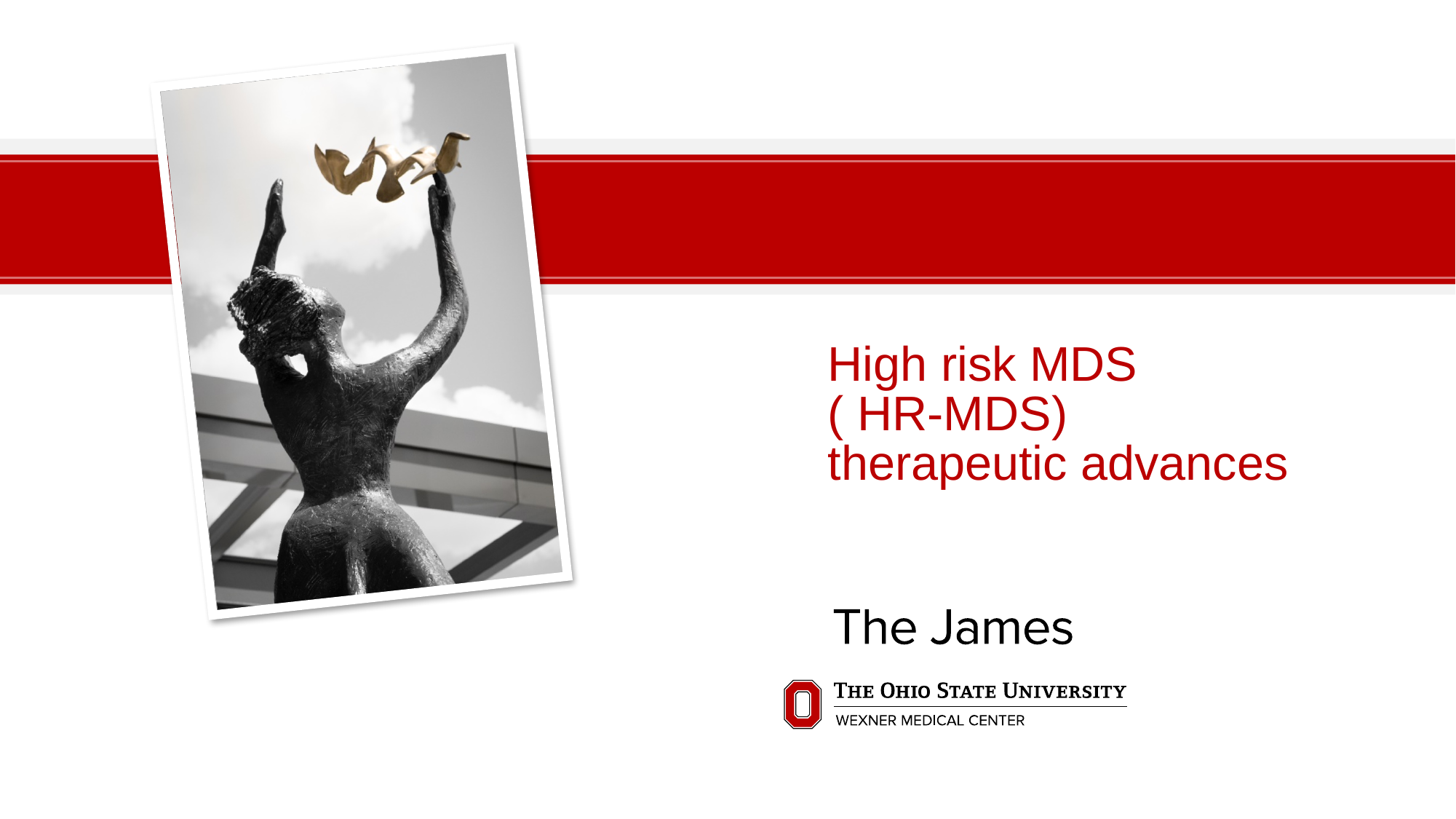

# High risk MDS ( HR-MDS) therapeutic advances